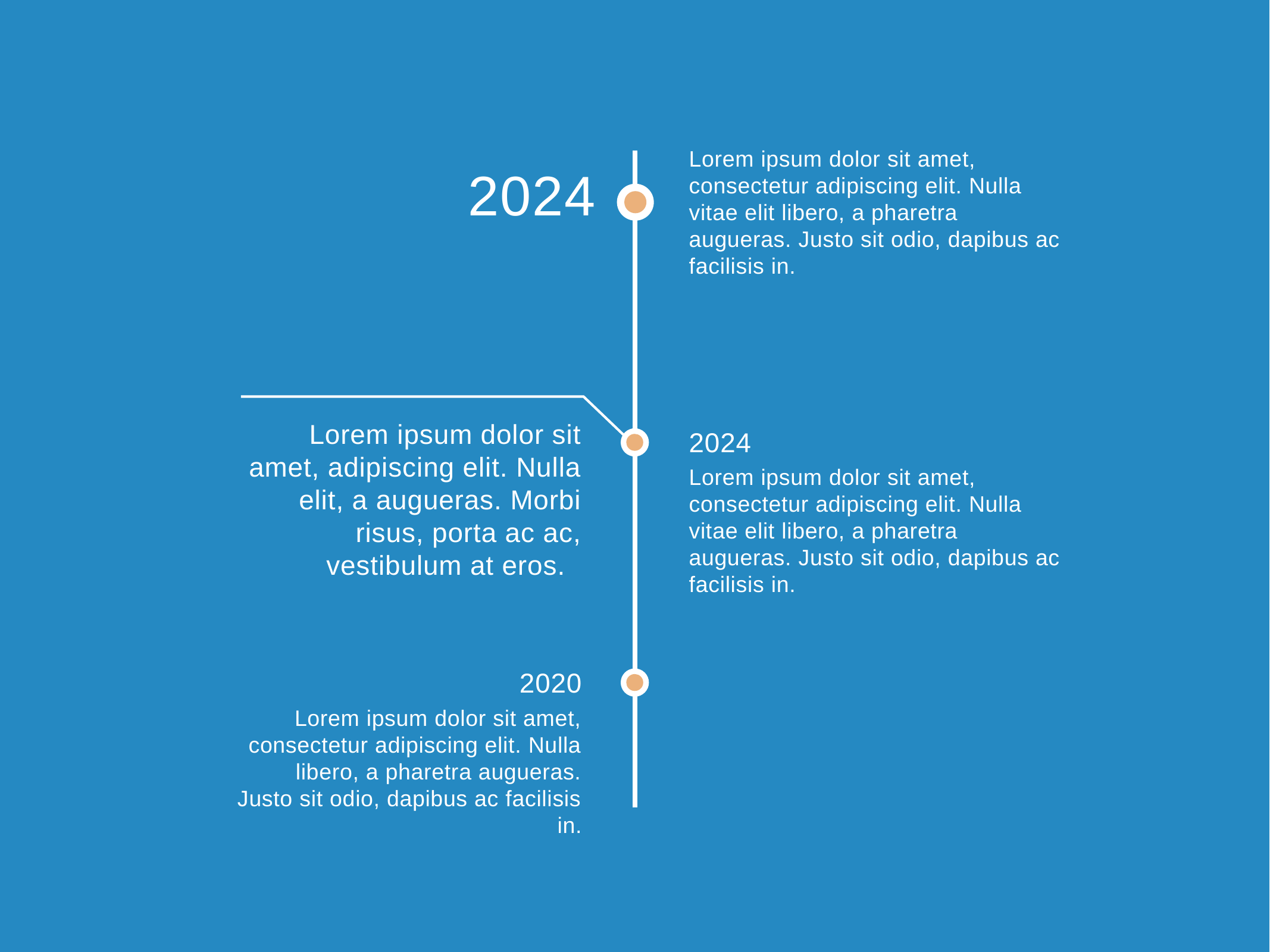

Lorem ipsum dolor sit amet, consectetur adipiscing elit. Nulla vitae elit libero, a pharetra augueras. Justo sit odio, dapibus ac facilisis in.
2024
Lorem ipsum dolor sit amet, adipiscing elit. Nulla elit, a augueras. Morbi risus, porta ac ac, vestibulum at eros.
2024
Lorem ipsum dolor sit amet, consectetur adipiscing elit. Nulla vitae elit libero, a pharetra augueras. Justo sit odio, dapibus ac facilisis in.
2020
Lorem ipsum dolor sit amet, consectetur adipiscing elit. Nulla libero, a pharetra augueras. Justo sit odio, dapibus ac facilisis in.